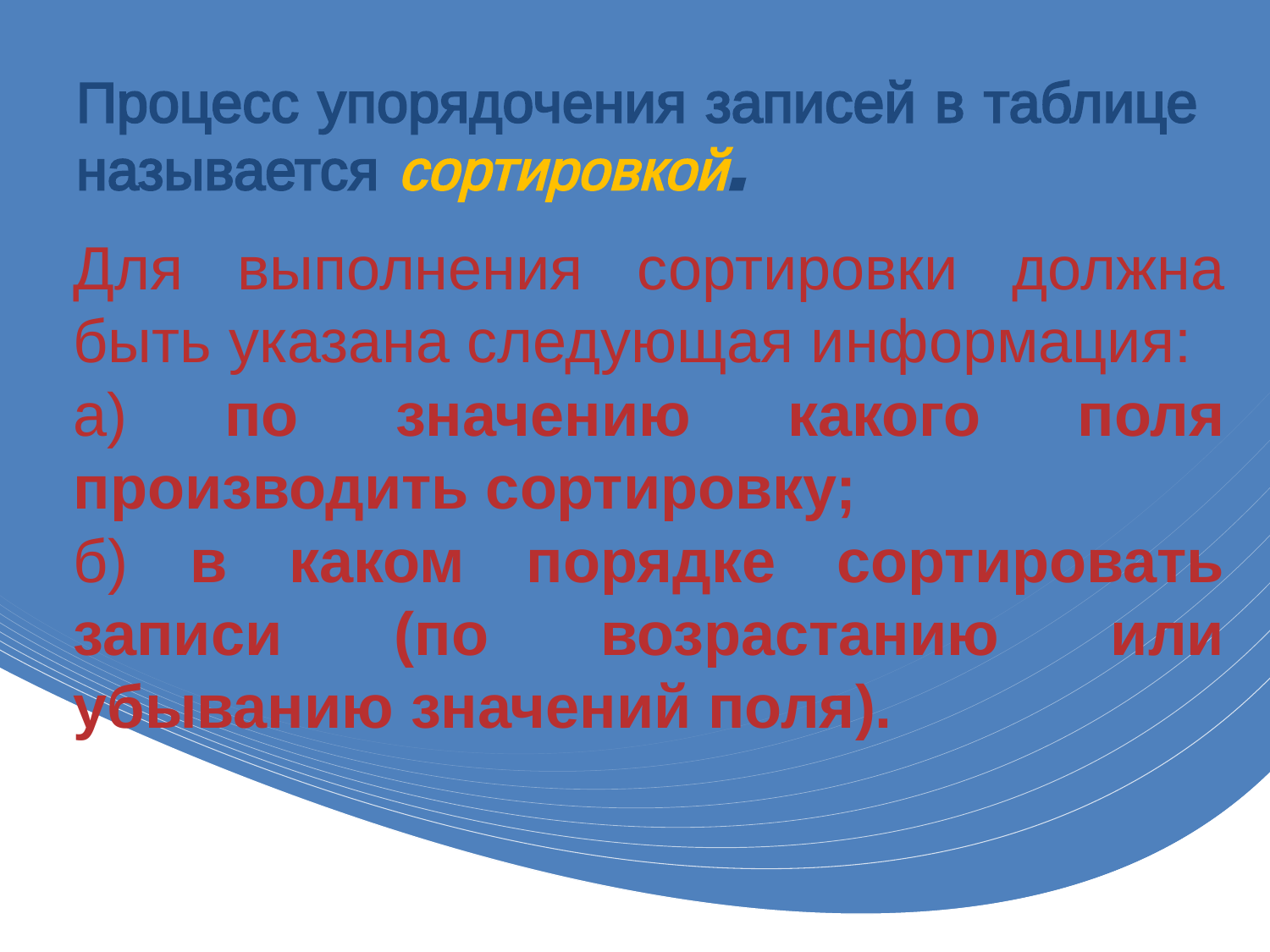

# Процесс упорядочения записей в таблице называется сортировкой.
Для выполнения сортировки должна быть указана следующая информация:
а) по значению какого поля производить сортировку;
б) в каком порядке сортировать записи (по возрастанию или убыванию значений поля).